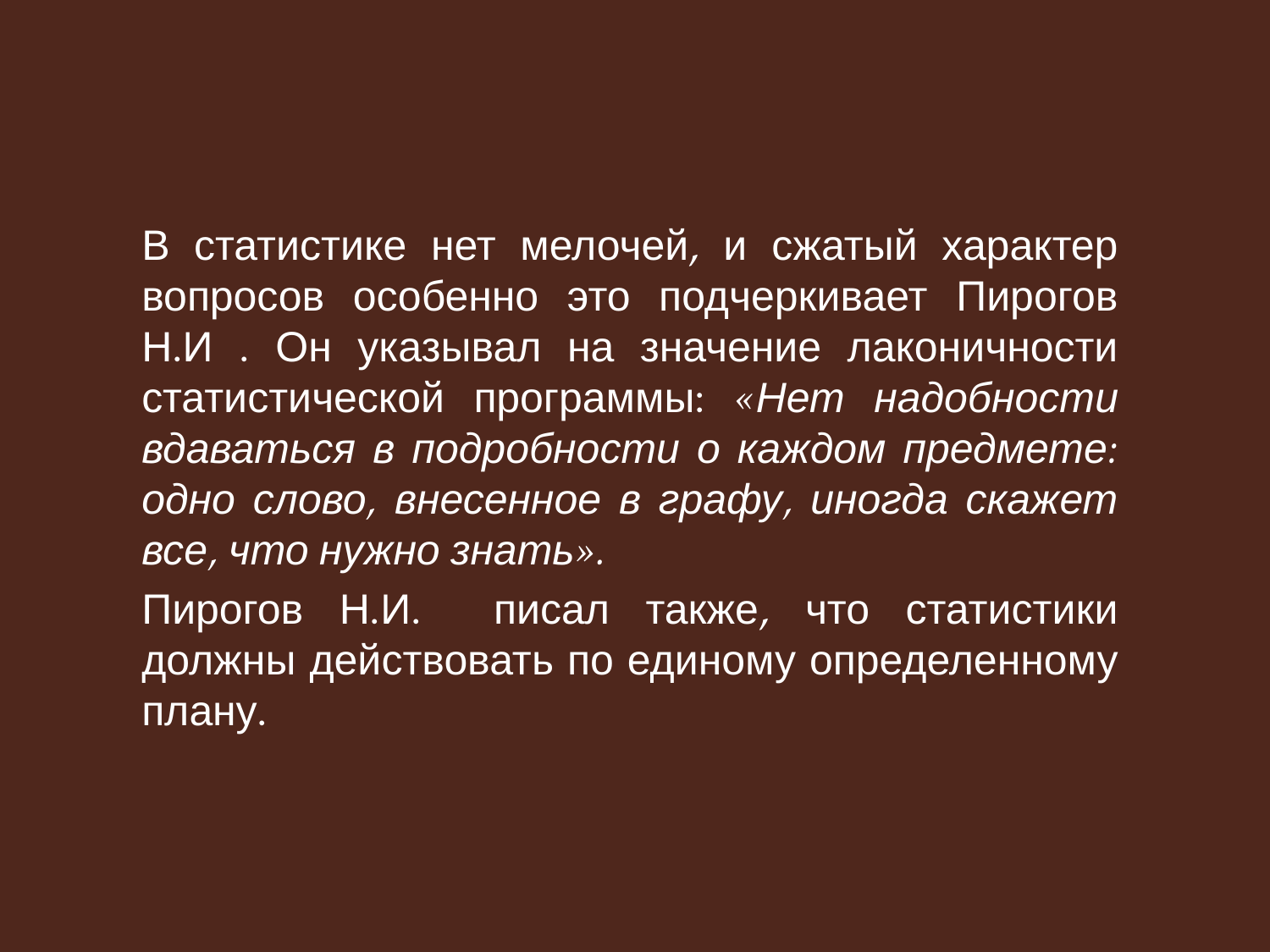

В статистике нет мелочей, и сжатый характер вопросов особенно это подчеркивает Пирогов Н.И . Он указывал на значение лаконичности статистической программы: «Нет надобности вдаваться в подробности о каждом предмете: одно слово, внесенное в графу, иногда скажет все, что нужно знать».
Пирогов Н.И.  писал также, что статистики должны действовать по единому определенному плану.